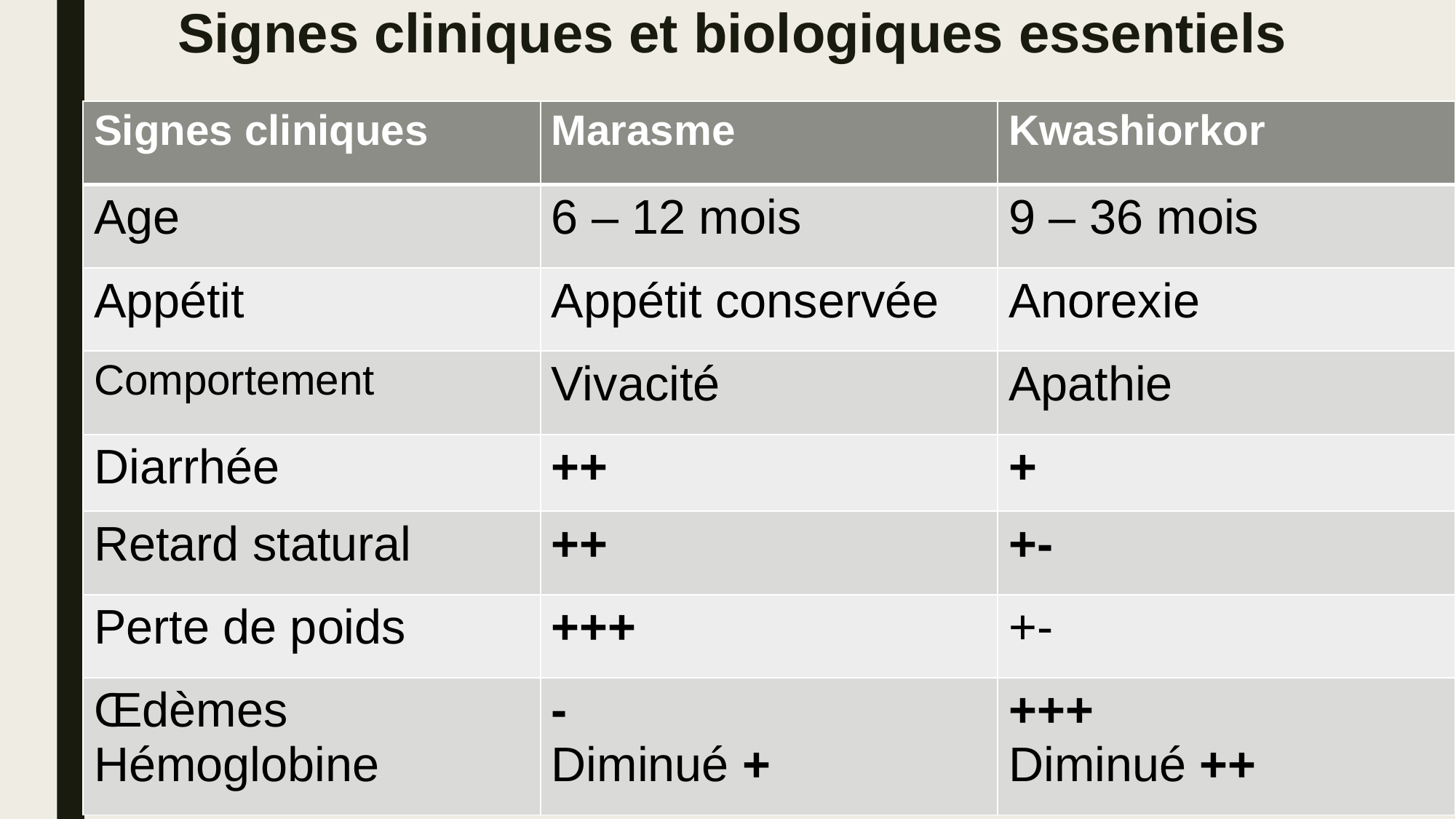

# Signes cliniques et biologiques essentiels
| Signes cliniques | Marasme | Kwashiorkor |
| --- | --- | --- |
| Age | 6 – 12 mois | 9 – 36 mois |
| Appétit | Appétit conservée | Anorexie |
| Comportement | Vivacité | Apathie |
| Diarrhée | ++ | + |
| Retard statural | ++ | +- |
| Perte de poids | +++ | +- |
| Œdèmes Hémoglobine | - Diminué + | +++ Diminué ++ |